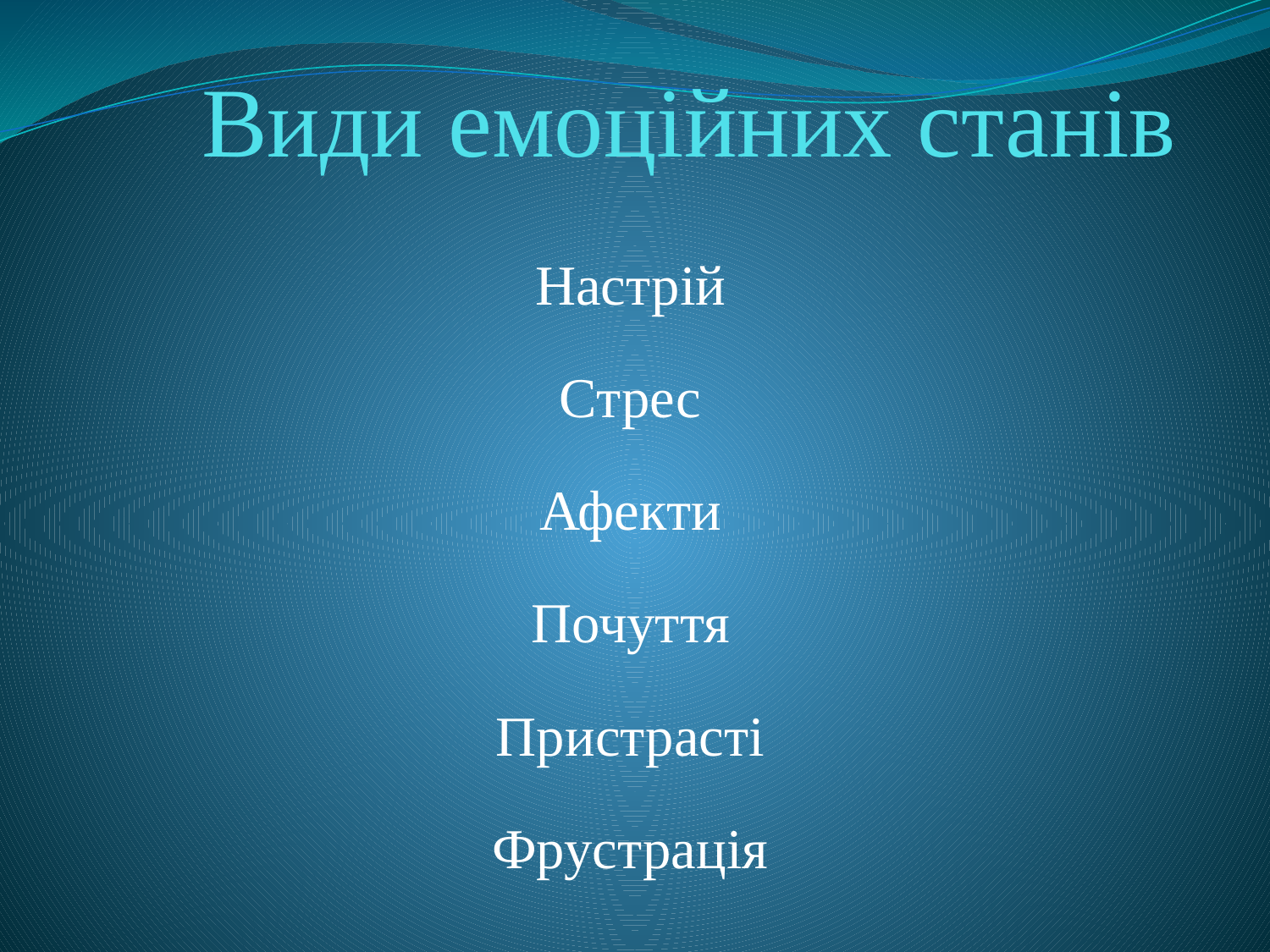

# Види емоційних станів
Настрій
Стрес
Афекти
Почуття
Пристрасті
Фрустрація